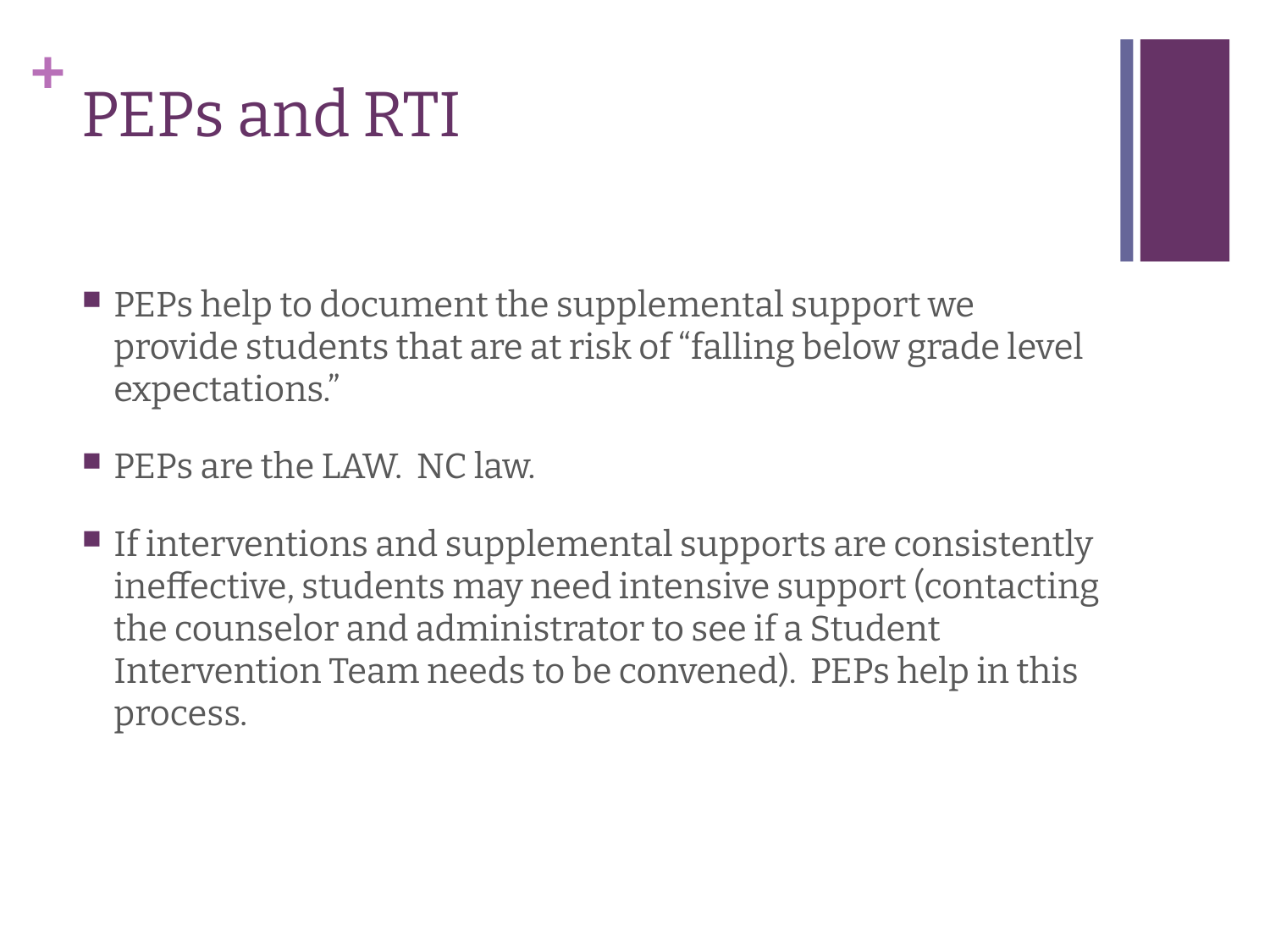

# PEPs and RTI
PEPs help to document the supplemental support we provide students that are at risk of “falling below grade level expectations.”
PEPs are the LAW.  NC law.
If interventions and supplemental supports are consistently ineffective, students may need intensive support (contacting the counselor and administrator to see if a Student Intervention Team needs to be convened).  PEPs help in this process.